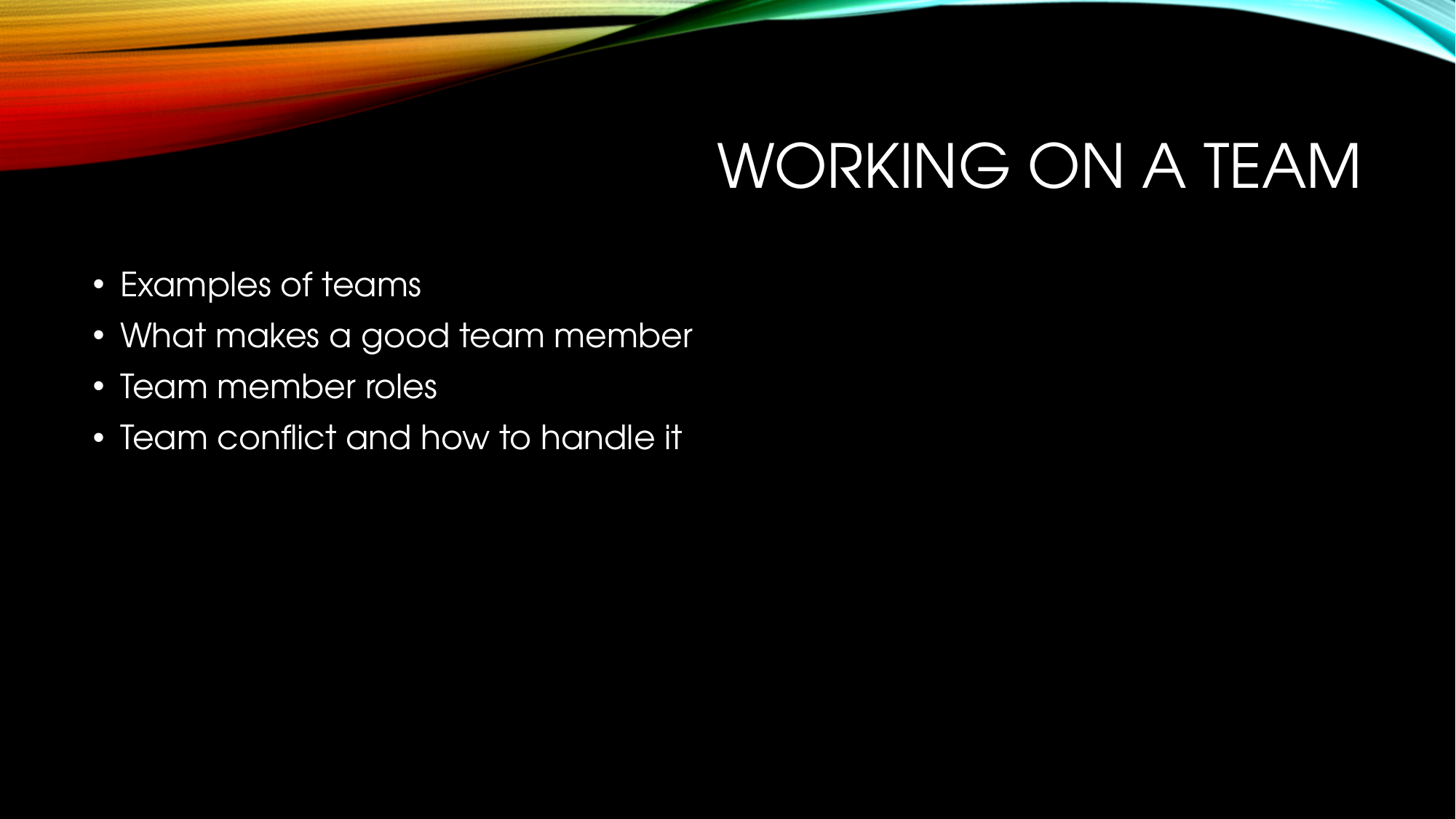

# Working on a team
Examples of teams
What makes a good team member
Team member roles
Team conflict and how to handle it